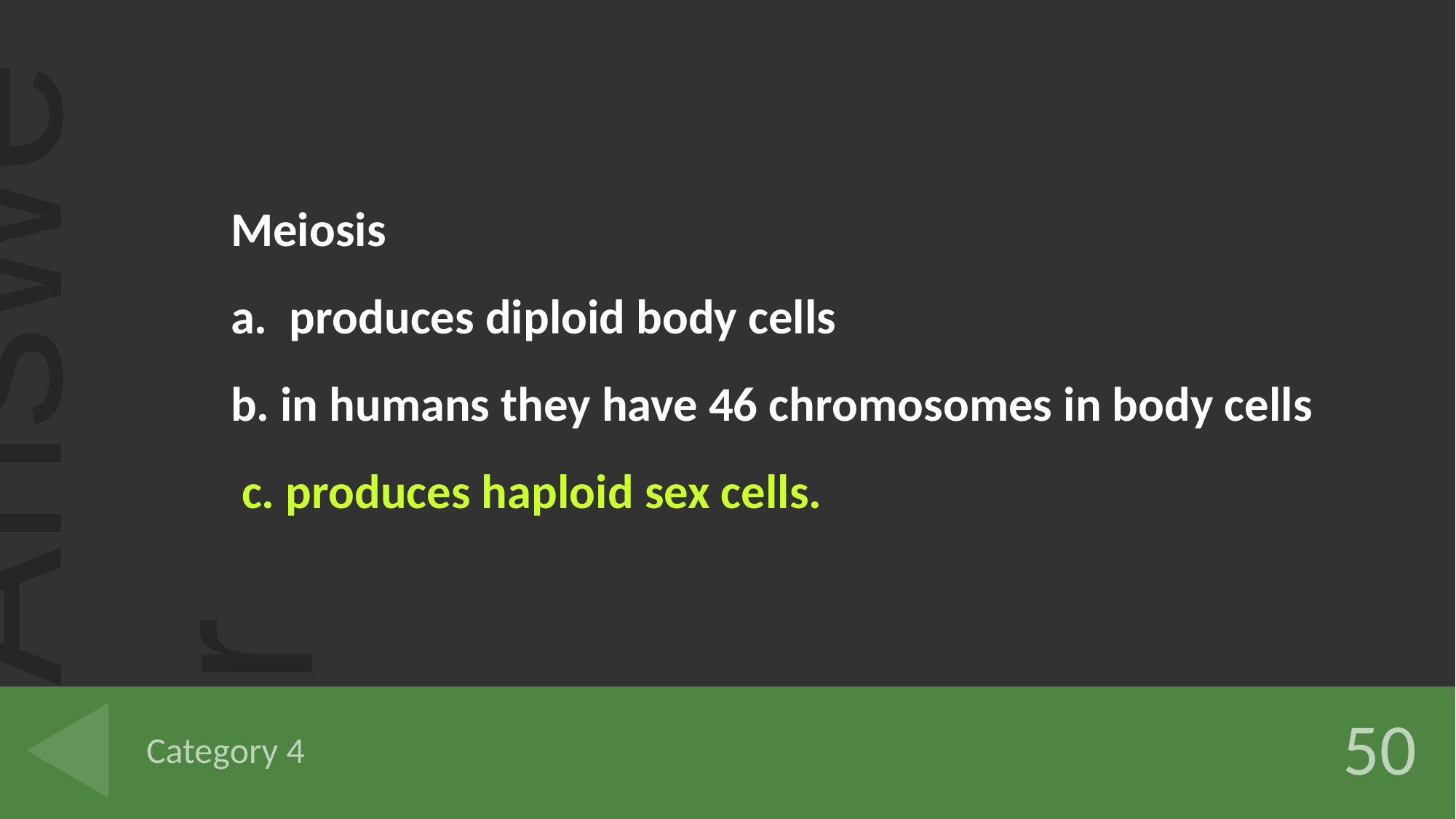

Meiosis
a.  produces diploid body cells
b. in humans they have 46 chromosomes in body cells
 c. produces haploid sex cells.
# Category 4
50